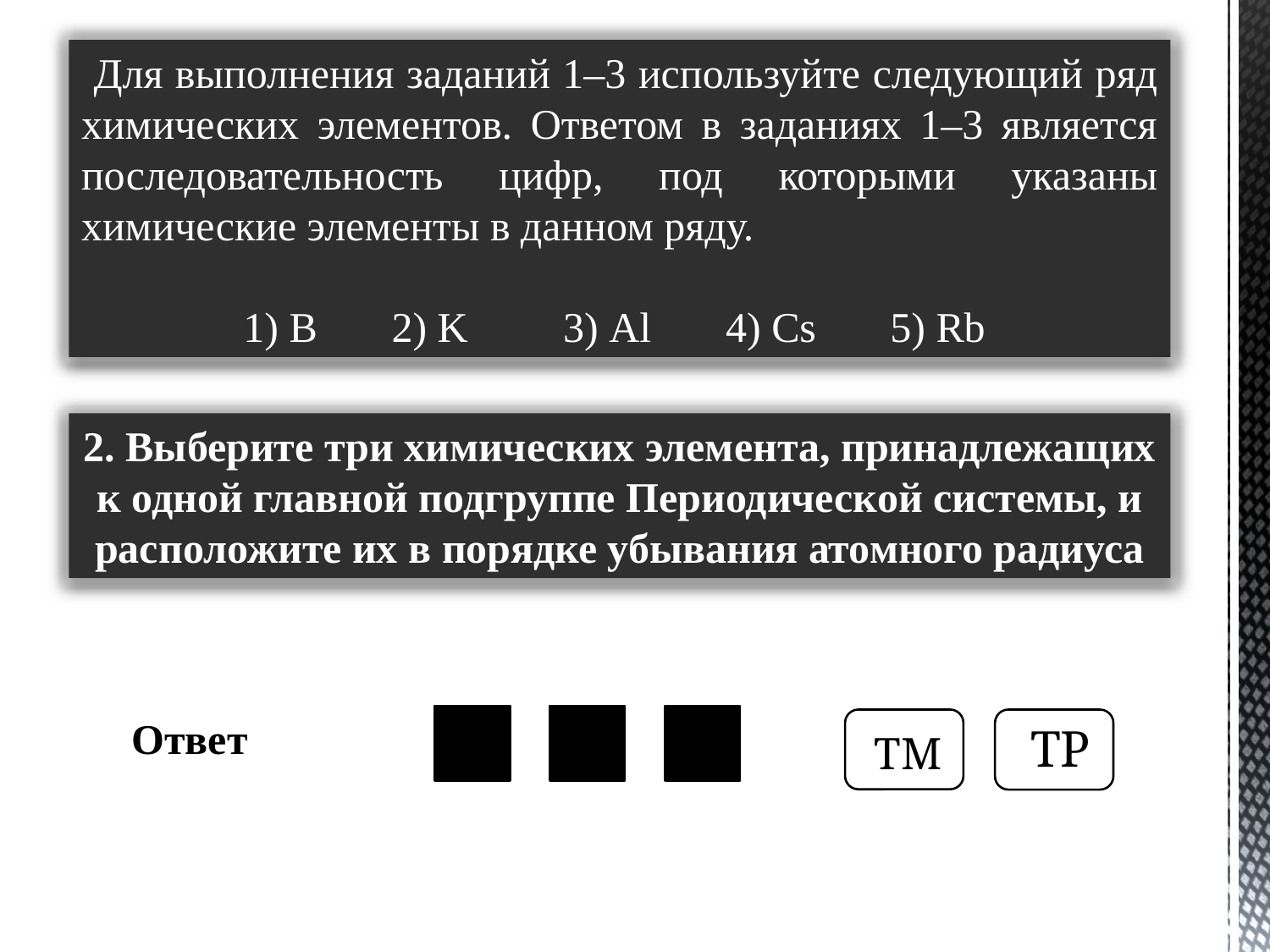

Для выполнения заданий 1–3 используйте следующий ряд химических элементов. Ответом в заданиях 1–3 является последовательность цифр, под которыми указаны химические элементы в данном ряду.

1) B       2) K         3) Al       4) Cs       5) Rb
2. Выберите три химических элемента, принадлежащих к одной главной подгруппе Периодической системы, и расположите их в порядке убывания атомного радиуса
   Ответ
4

5

2

ТМ
ТР